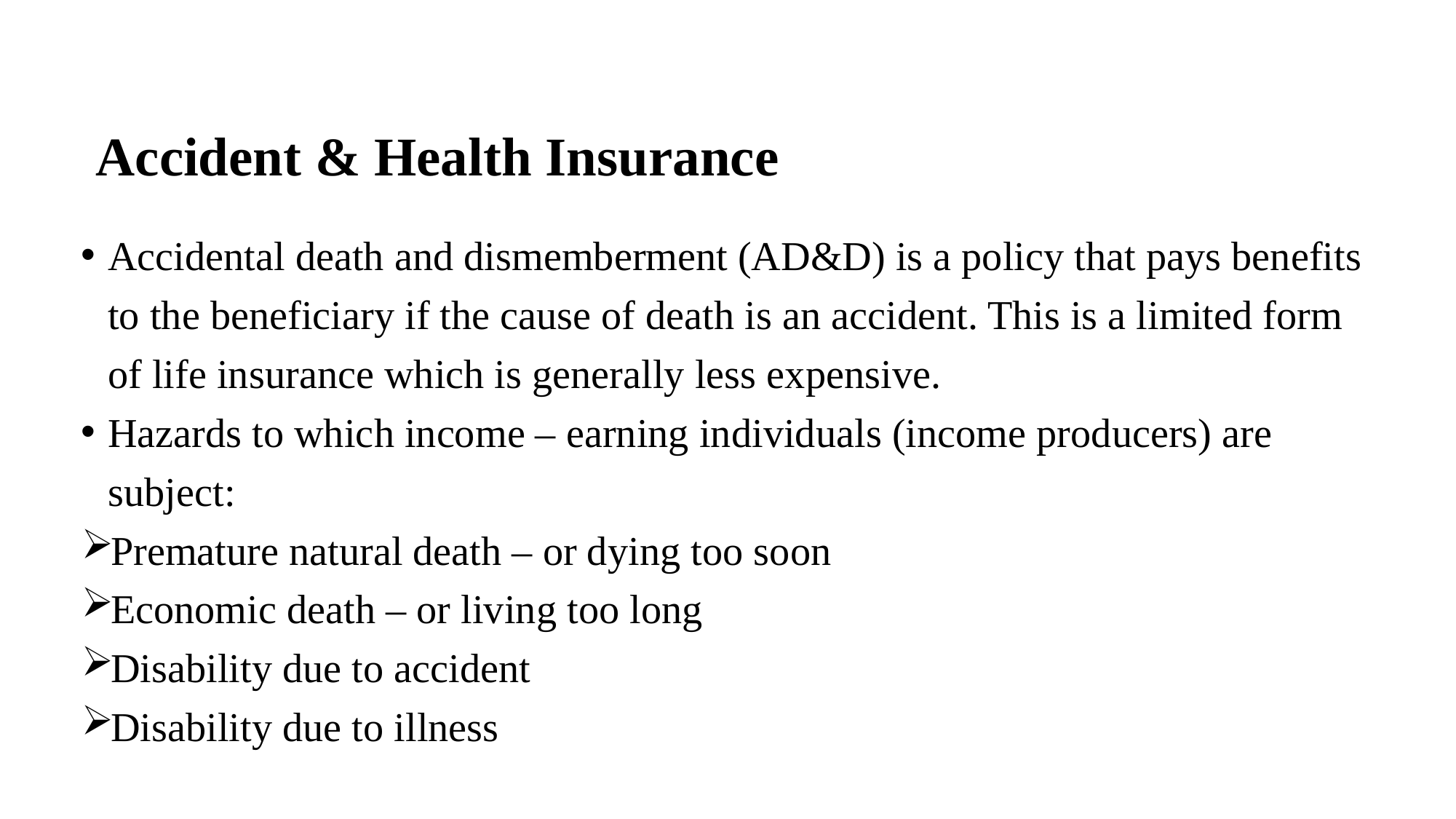

# Accident & Health Insurance
Accidental death and dismemberment (AD&D) is a policy that pays benefits to the beneficiary if the cause of death is an accident. This is a limited form of life insurance which is generally less expensive.
Hazards to which income – earning individuals (income producers) are subject:
Premature natural death – or dying too soon
Economic death – or living too long
Disability due to accident
Disability due to illness